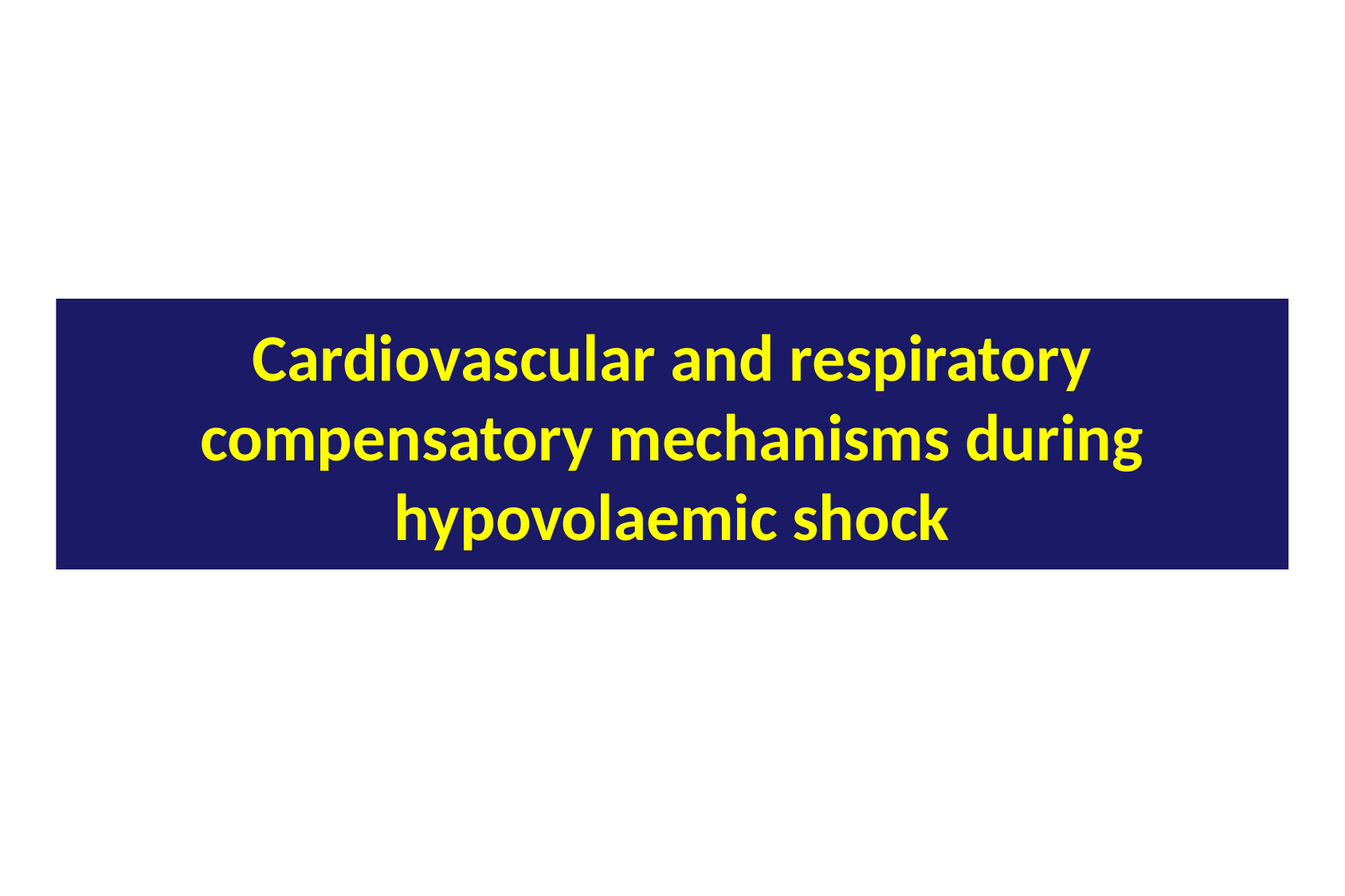

Cardiovascular and respiratory compensatory mechanisms during hypovolaemic shock